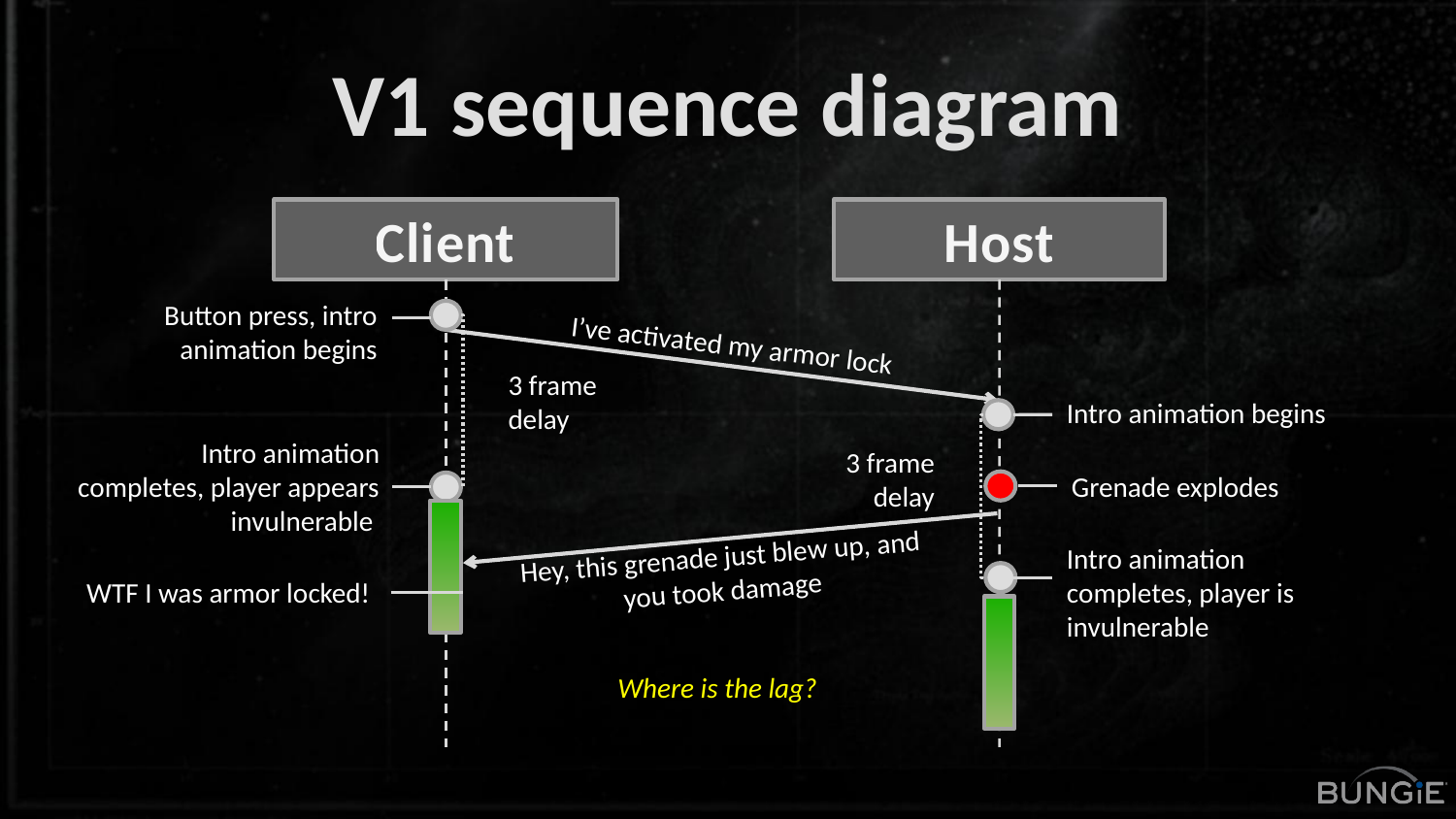

# V1 sequence diagram
Client
Host
Button press, intro animation begins

I’ve activated my armor lock
3 frame delay
Intro animation begins

Intro animation completes, player appears invulnerable
3 frame delay
Grenade explodes

Hey, this grenade just blew up, and you took damage
Intro animation completes, player is invulnerable

WTF I was armor locked!

Where is the lag?